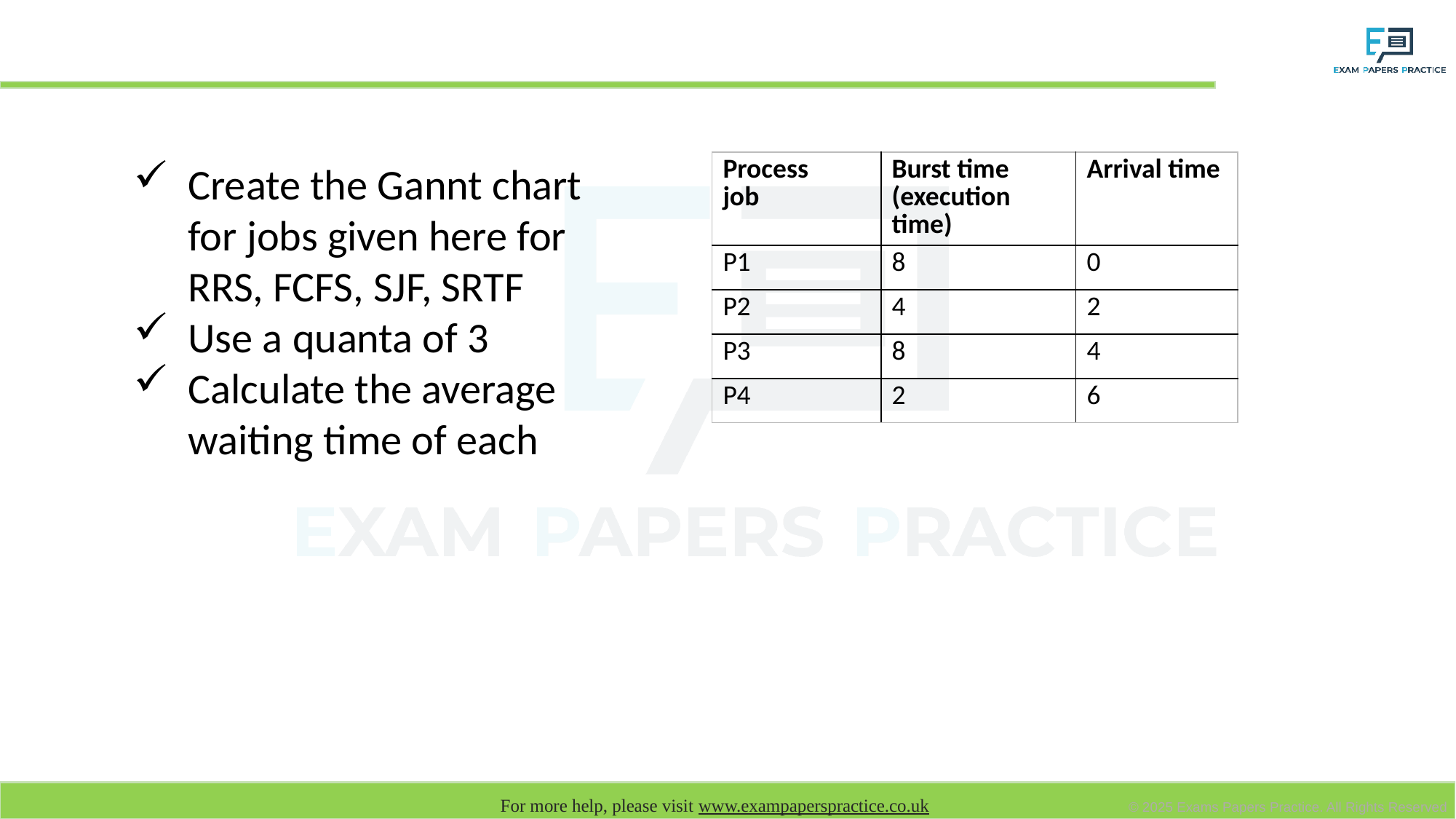

# Exercise
Create the Gannt chart for jobs given here for RRS, FCFS, SJF, SRTF
Use a quanta of 3
Calculate the average waiting time of each

| Process job | Burst time (execution time) | Arrival time |
| --- | --- | --- |
| P1 | 8 | 0 |
| P2 | 4 | 2 |
| P3 | 8 | 4 |
| P4 | 2 | 6 |